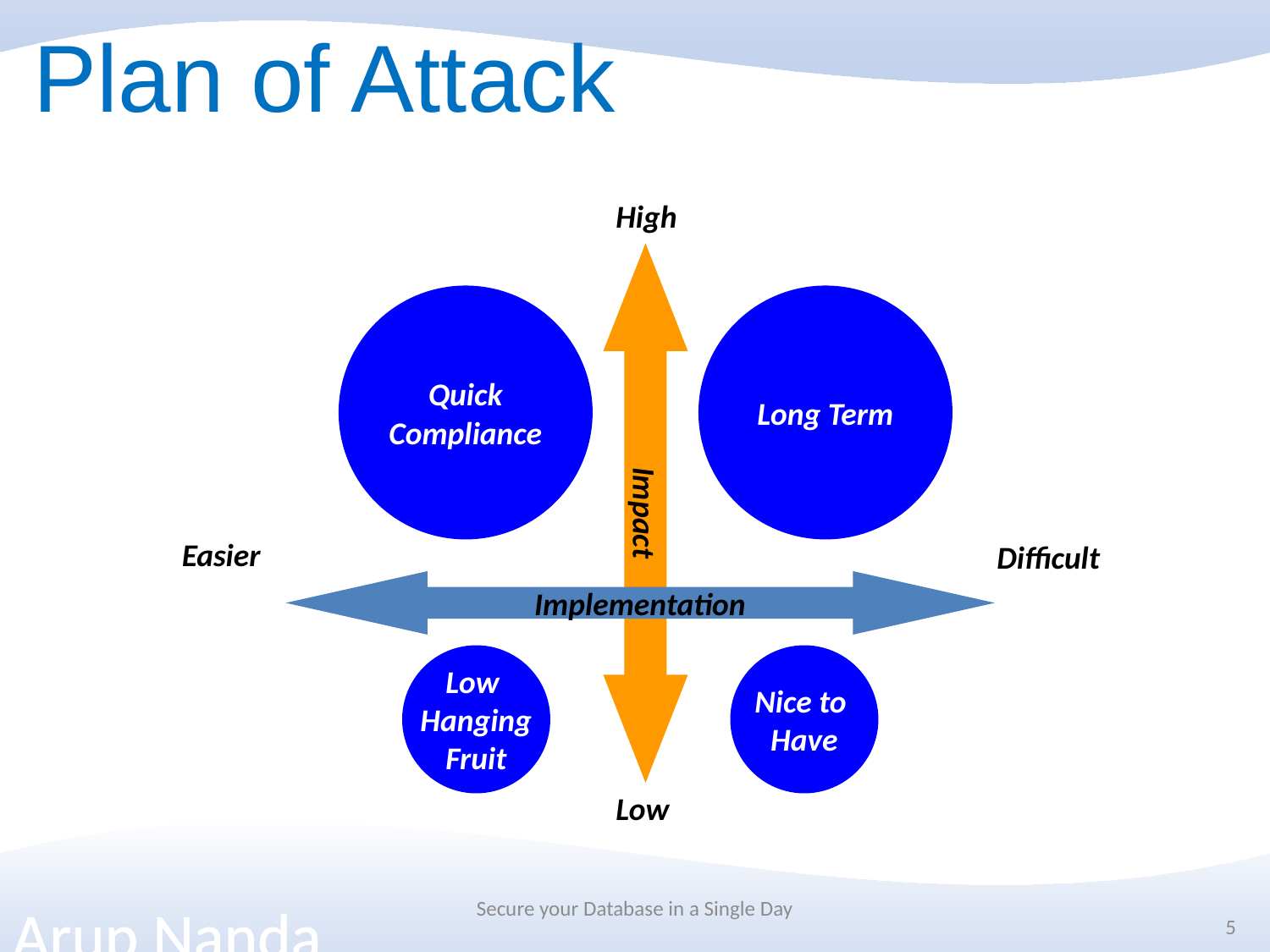

# Plan of Attack
High
Impact
Quick
Compliance
Long Term
Easier
Difficult
Implementation
Low
Hanging
Fruit
Nice to
Have
Low
Secure your Database in a Single Day
5